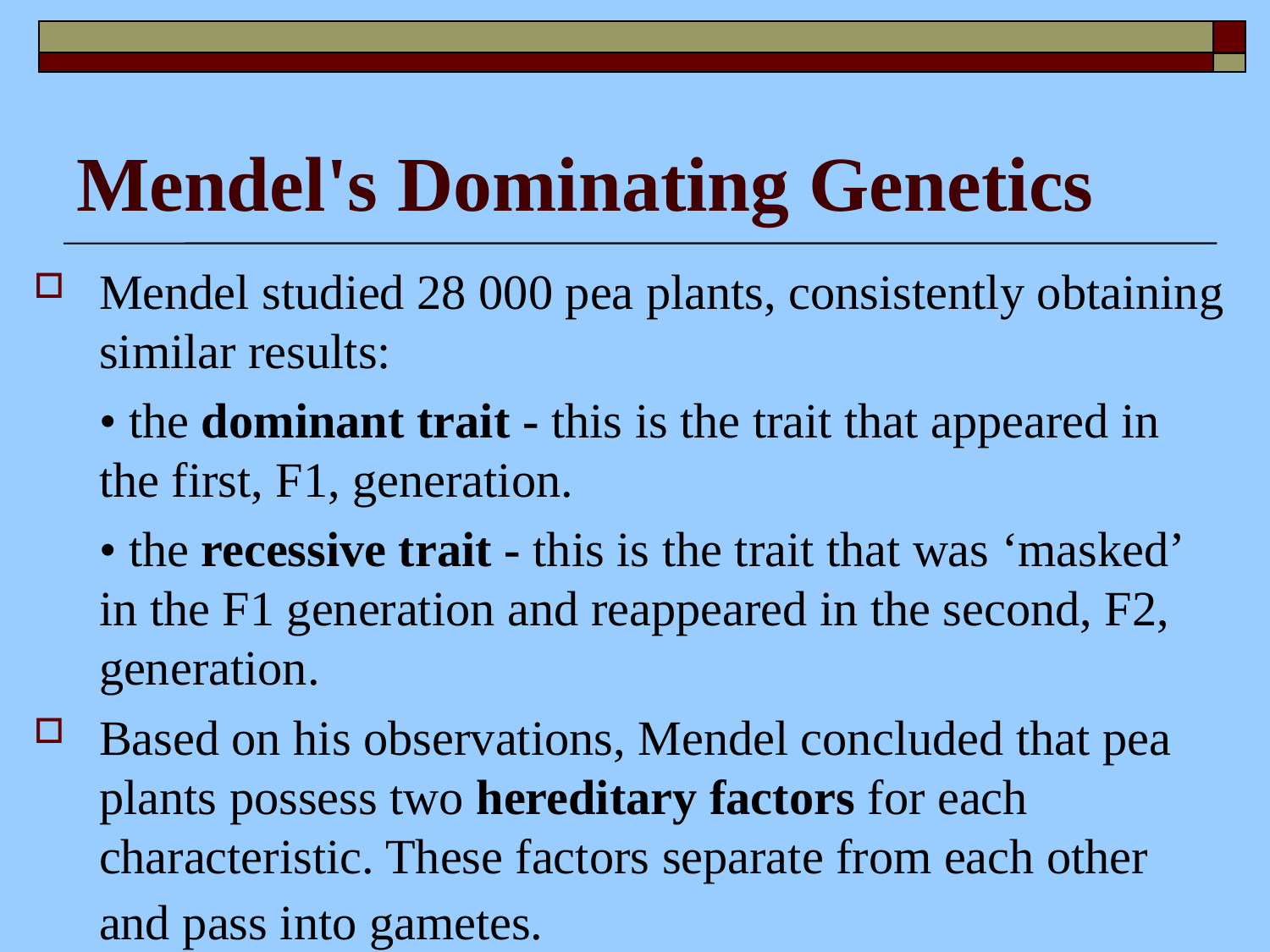

# Mendel's Dominating Genetics
Mendel studied 28 000 pea plants, consistently obtaining similar results:
	• the dominant trait - this is the trait that appeared in the first, F1, generation.
	• the recessive trait - this is the trait that was ‘masked’ in the F1 generation and reappeared in the second, F2, generation.
Based on his observations, Mendel concluded that pea plants possess two hereditary factors for each characteristic. These factors separate from each other and pass into gametes.